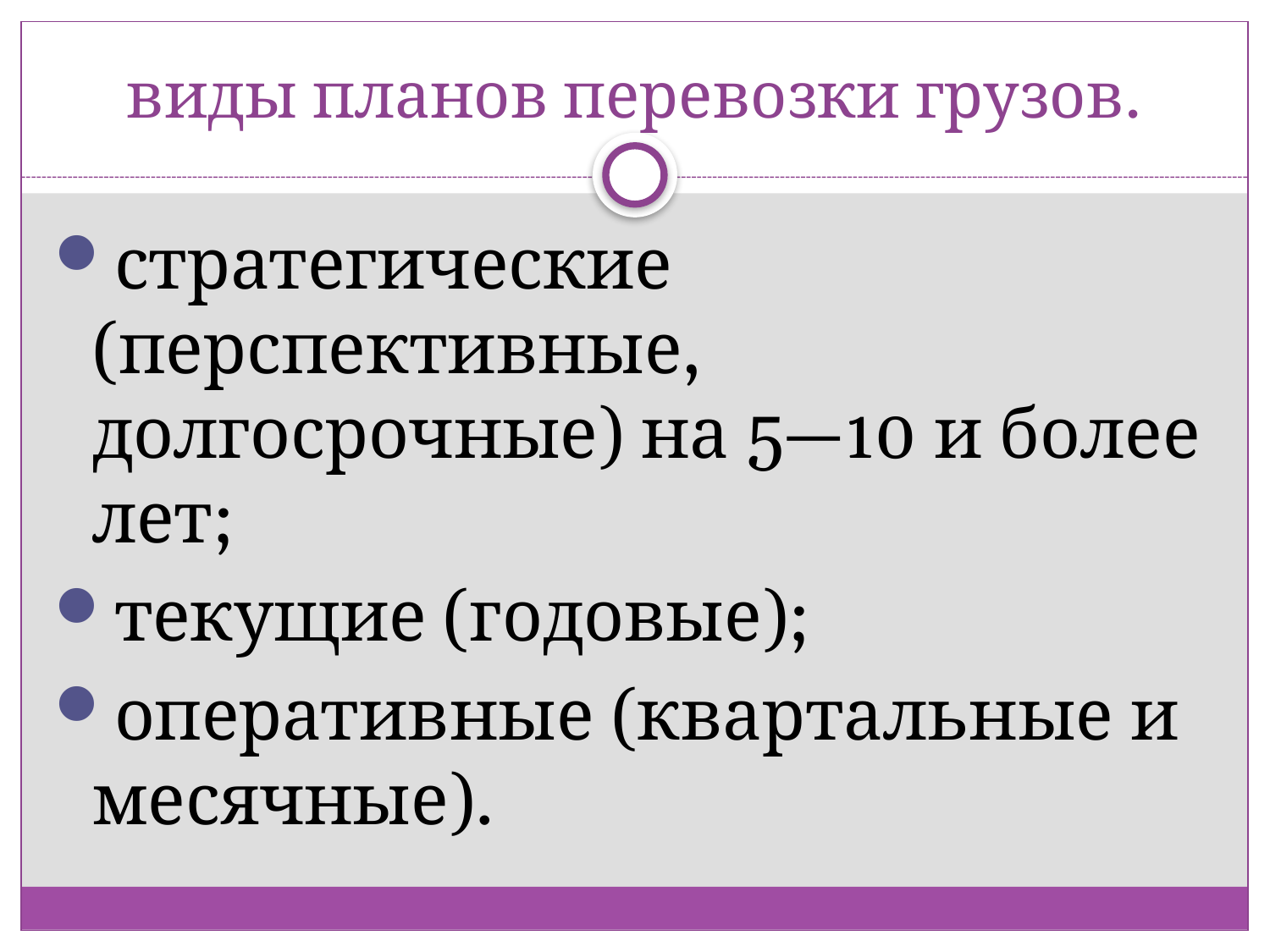

# виды планов перевозки грузов.
стратегические (перспективные, долгосрочные) на 5—10 и более лет;
текущие (годовые);
оперативные (квартальные и месячные).